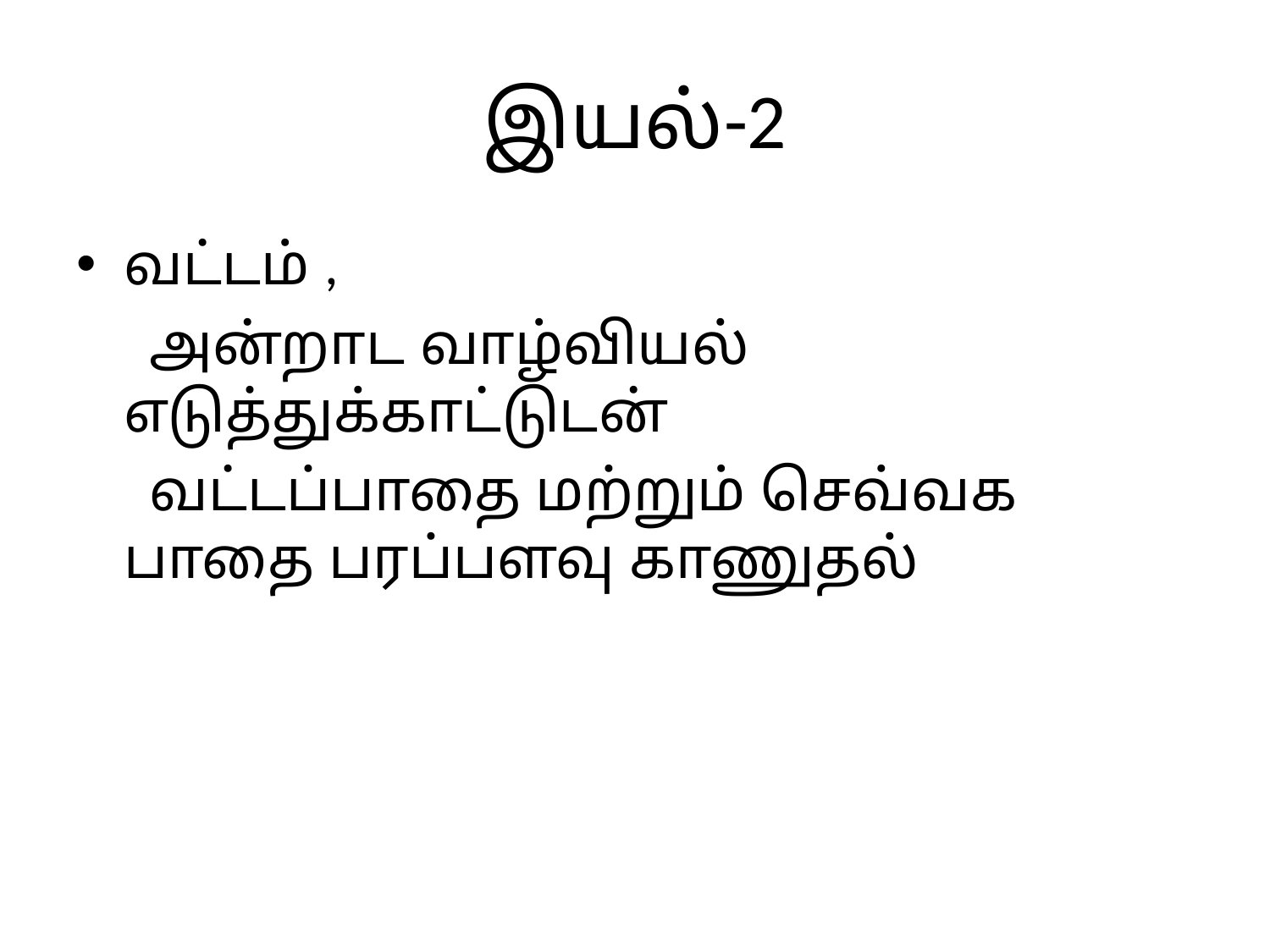

# இயல்-2
வட்டம் ,
     அன்றாட வாழ்வியல் எடுத்துக்காட்டுடன்
     வட்டப்பாதை மற்றும் செவ்வக பாதை பரப்பளவு காணுதல்